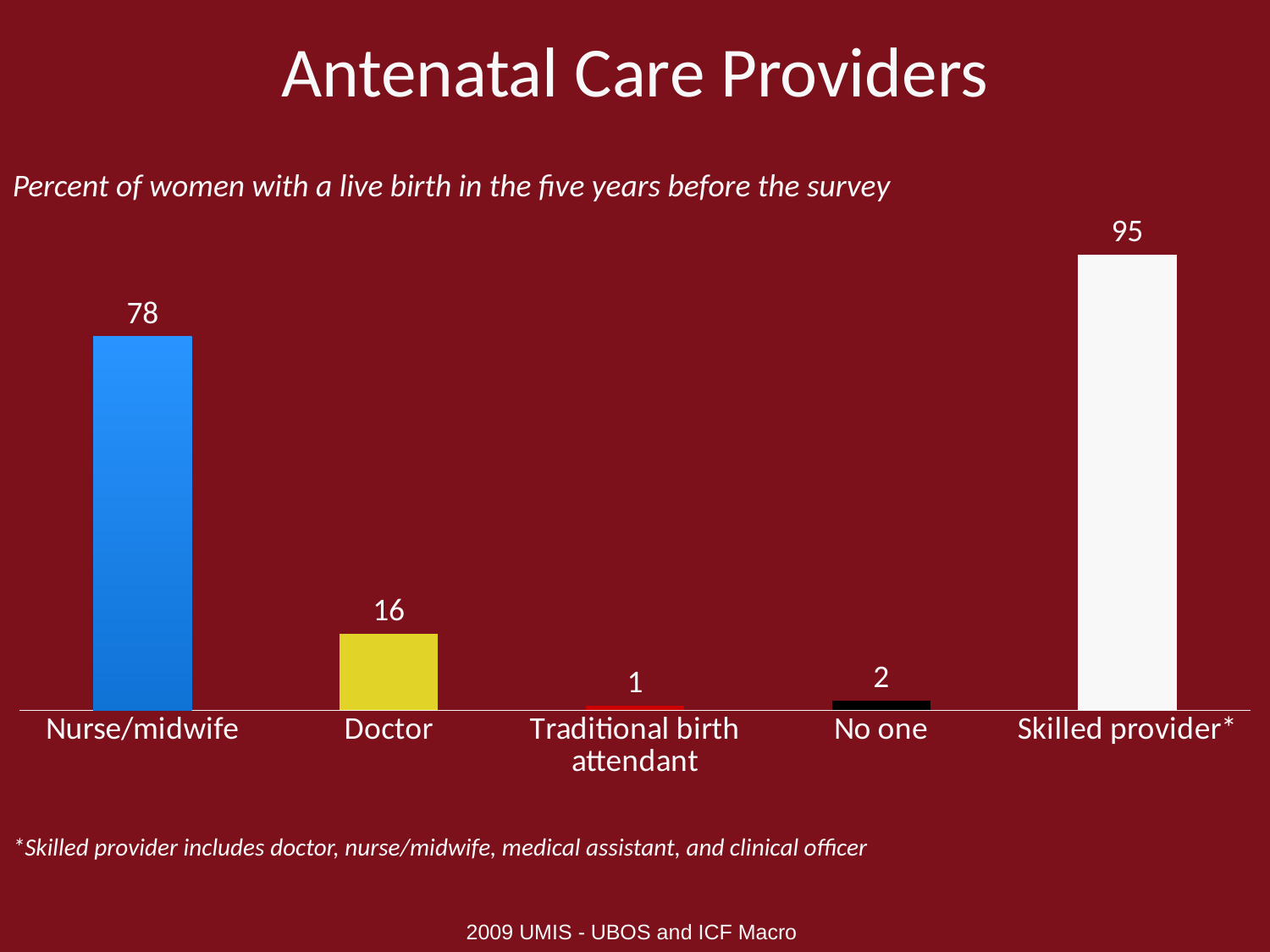

# Antenatal Care Providers
Percent of women with a live birth in the five years before the survey

### Chart

| Category | Series 1 |
|---|---|
| Nurse/midwife | 78.0 |
| Doctor | 16.0 |
| Traditional birth attendant | 1.0 |
| No one | 2.0 |
| Skilled provider* | 95.0 |
*Skilled provider includes doctor, nurse/midwife, medical assistant, and clinical officer
2009 UMIS - UBOS and ICF Macro